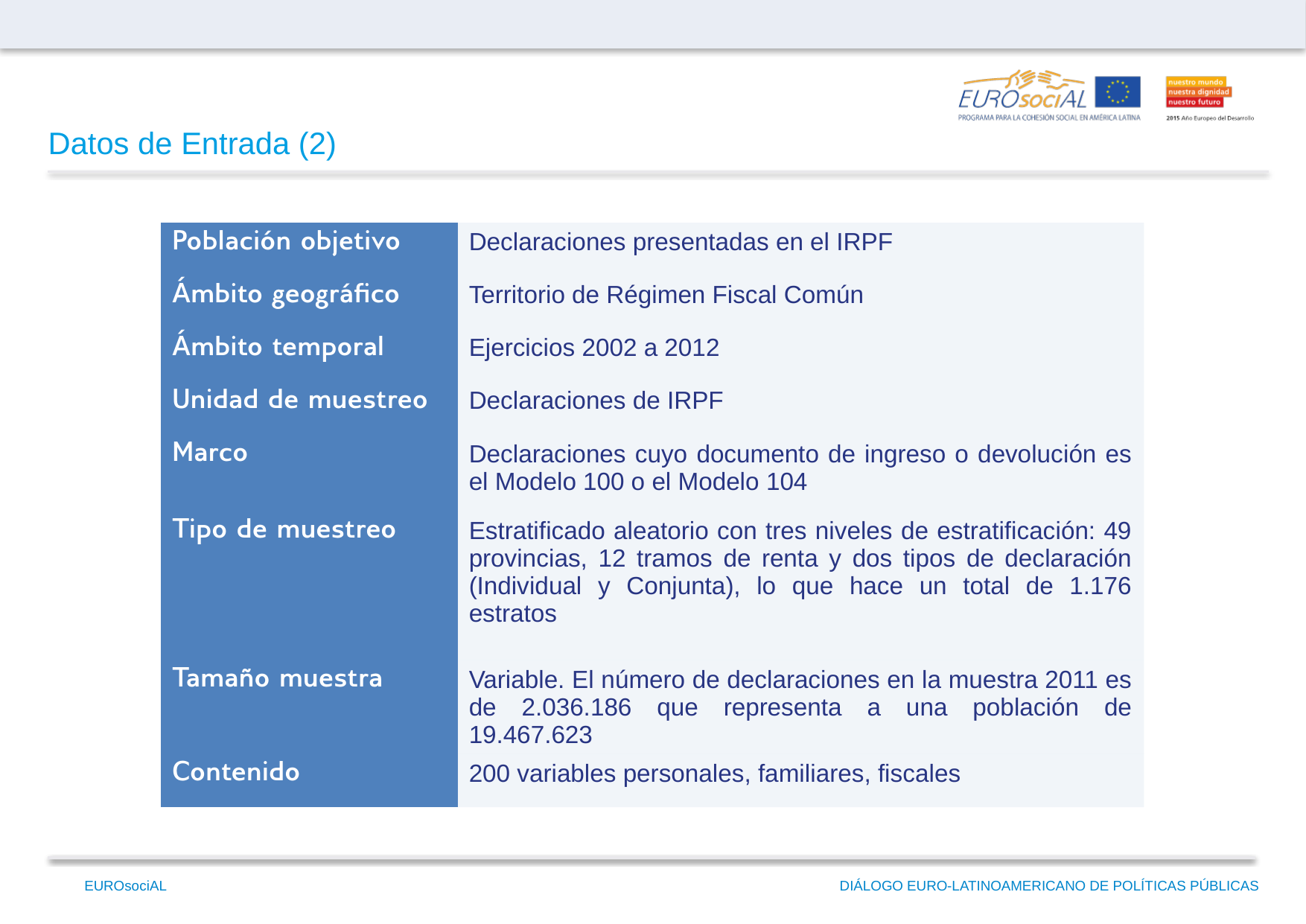

Datos de Entrada (2)
| Población objetivo | Declaraciones presentadas en el IRPF |
| --- | --- |
| Ámbito geográfico | Territorio de Régimen Fiscal Común |
| Ámbito temporal | Ejercicios 2002 a 2012 |
| Unidad de muestreo | Declaraciones de IRPF |
| Marco | Declaraciones cuyo documento de ingreso o devolución es el Modelo 100 o el Modelo 104 |
| Tipo de muestreo | Estratificado aleatorio con tres niveles de estratificación: 49 provincias, 12 tramos de renta y dos tipos de declaración (Individual y Conjunta), lo que hace un total de 1.176 estratos |
| Tamaño muestra | Variable. El número de declaraciones en la muestra 2011 es de 2.036.186 que representa a una población de 19.467.623 |
| Contenido | 200 variables personales, familiares, fiscales |